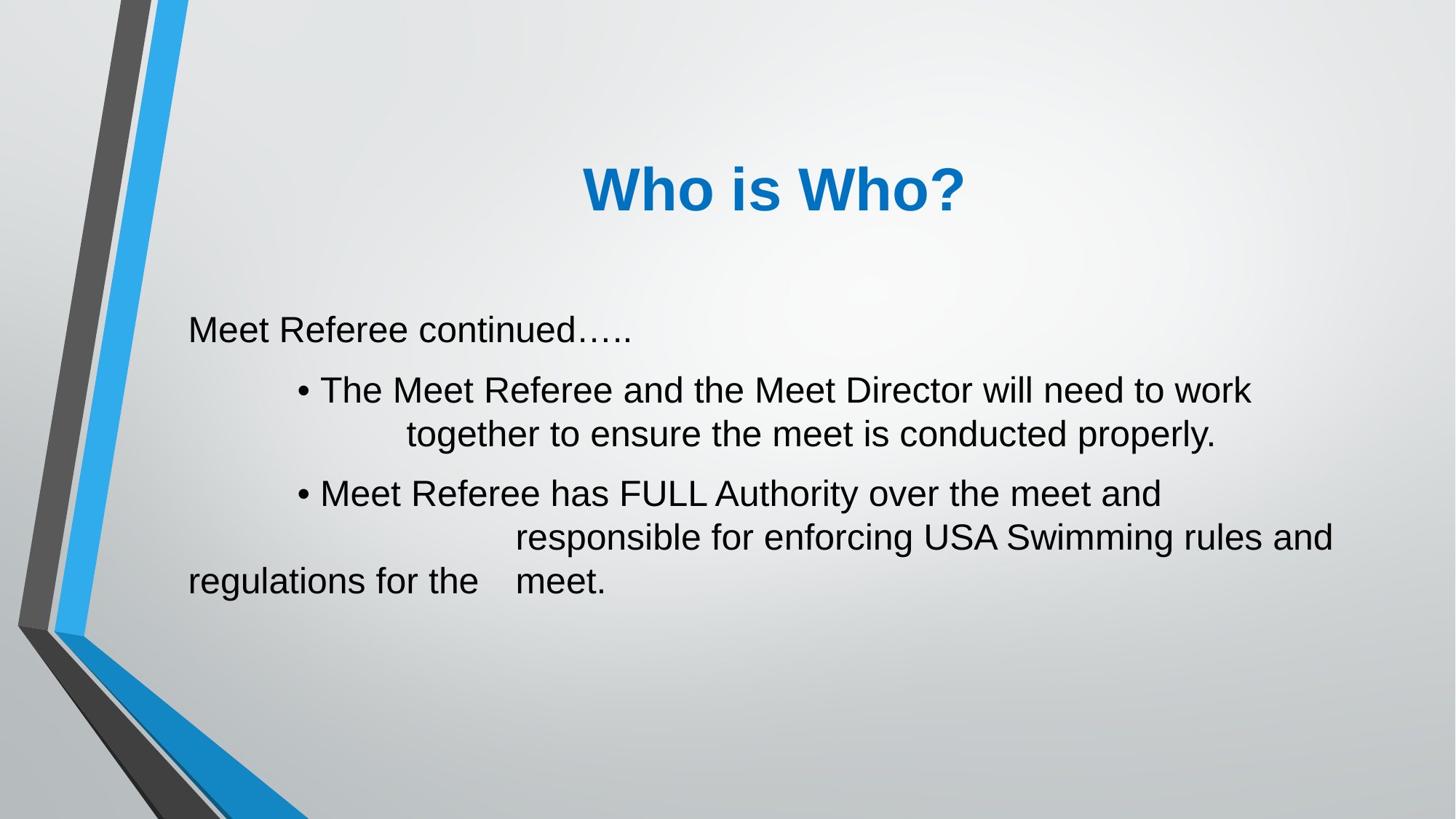

# Who is Who?
Meet Referee continued…..
	• The Meet Referee and the Meet Director will need to work 	    	    	together to ensure the meet is conducted properly.
	• Meet Referee has FULL Authority over the meet and 	    	  	    	responsible for enforcing USA Swimming rules and regulations for the 	meet.